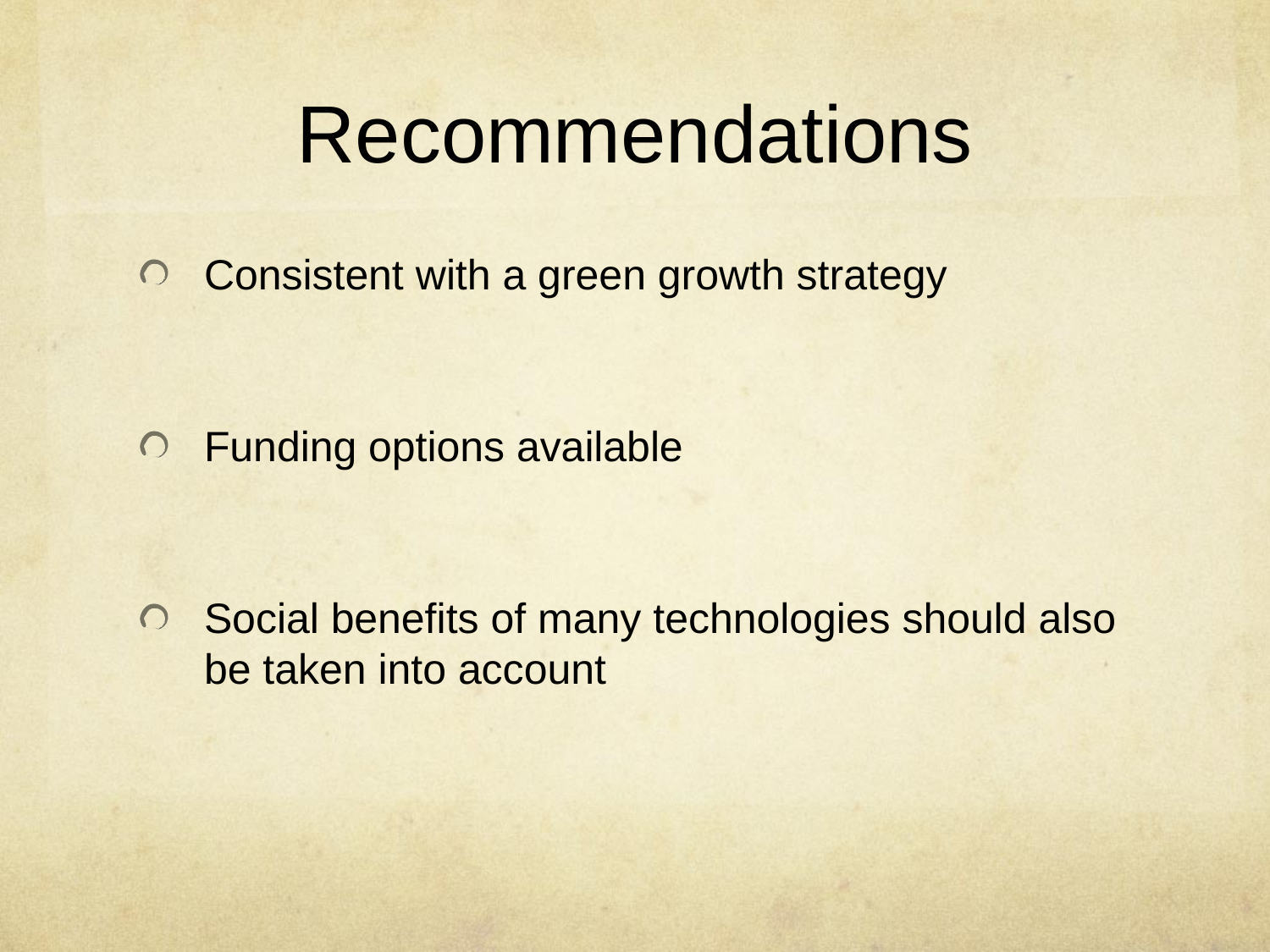

# Recommendations
Consistent with a green growth strategy

Funding options available

Social benefits of many technologies should also be taken into account